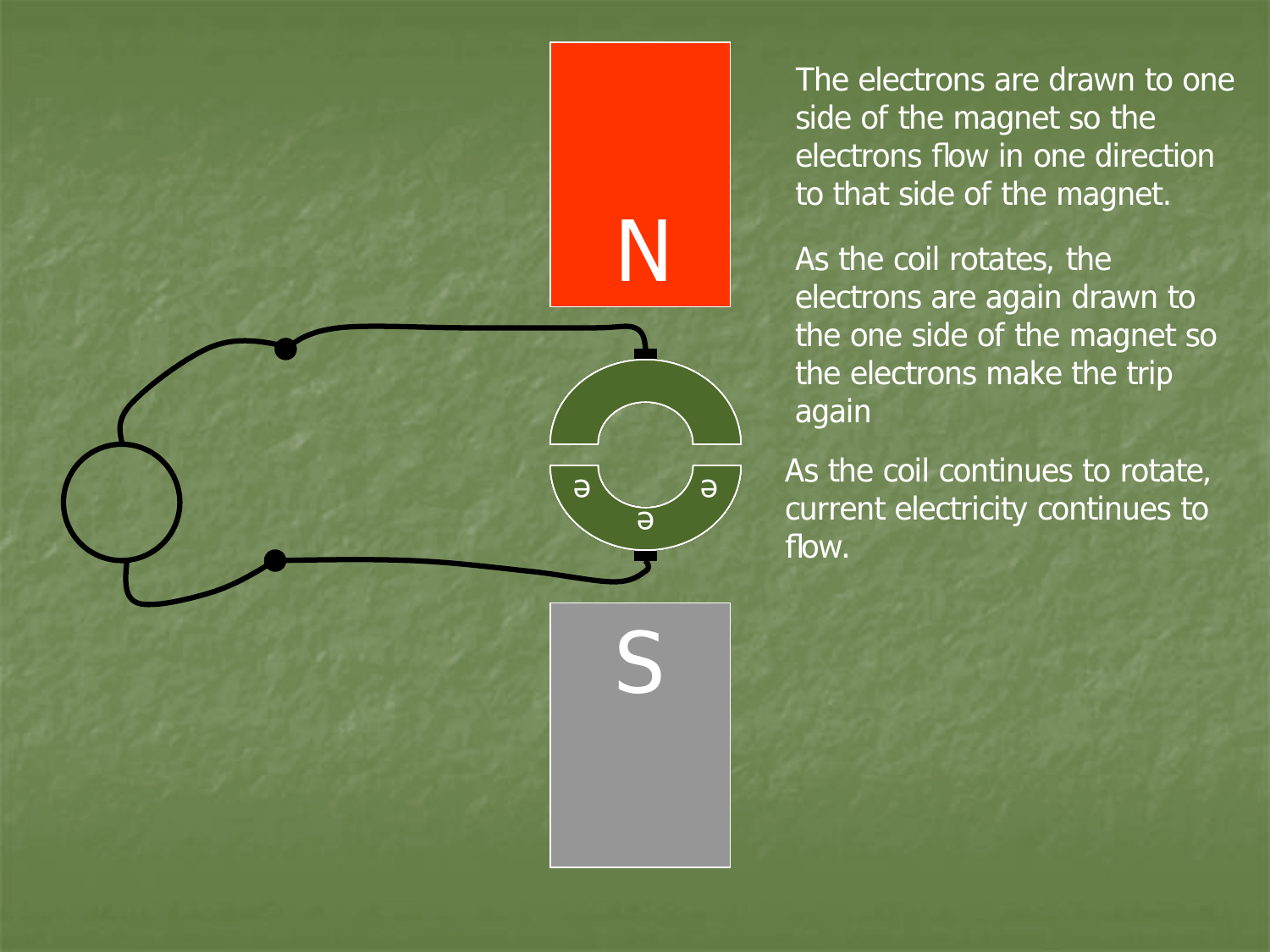

The electrons are drawn to one side of the magnet so the electrons flow in one direction to that side of the magnet.
N
As the coil rotates, the electrons are again drawn to the one side of the magnet so the electrons make the trip again

e

e
e

e

e
e

e

e
e

e

e
e
e
e
e
e

e
e
e
e
e
e
e
e

As the coil continues to rotate, current electricity continues to flow.

S